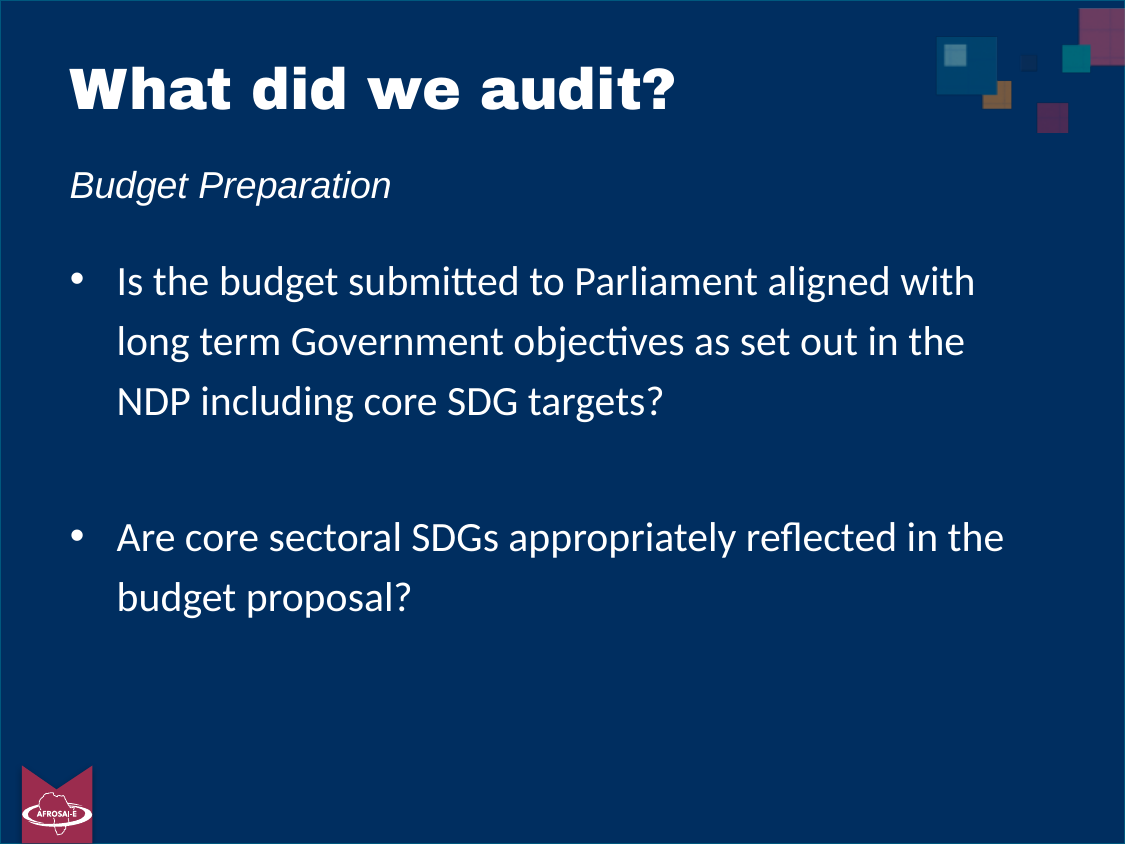

# What did we audit?
Budget Preparation
Is the budget submitted to Parliament aligned with long term Government objectives as set out in the NDP including core SDG targets?

Are core sectoral SDGs appropriately reflected in the budget proposal?